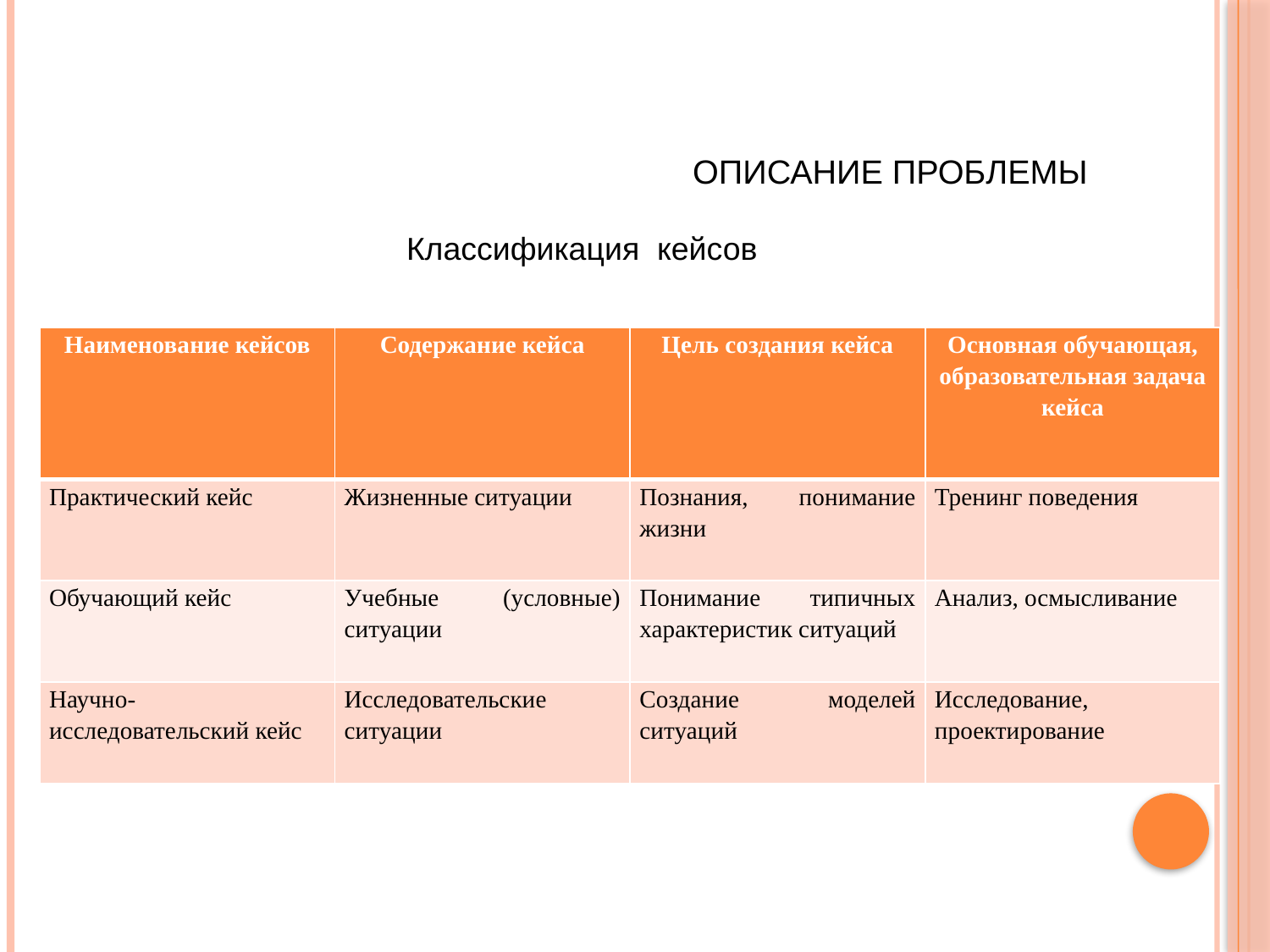

# Описание проблемы
Классификация  кейсов

| Наименование кейсов | Содержание кейса | Цель создания кейса | Основная обучающая, образовательная задача кейса |
| --- | --- | --- | --- |
| Практический кейс | Жизненные ситуации | Познания, понимание жизни | Тренинг поведения |
| Обучающий кейс | Учебные (условные) ситуации | Понимание типичных характеристик ситуаций | Анализ, осмысливание |
| Научно-исследовательский кейс | Исследовательские ситуации | Создание моделей ситуаций | Исследование, проектирование |